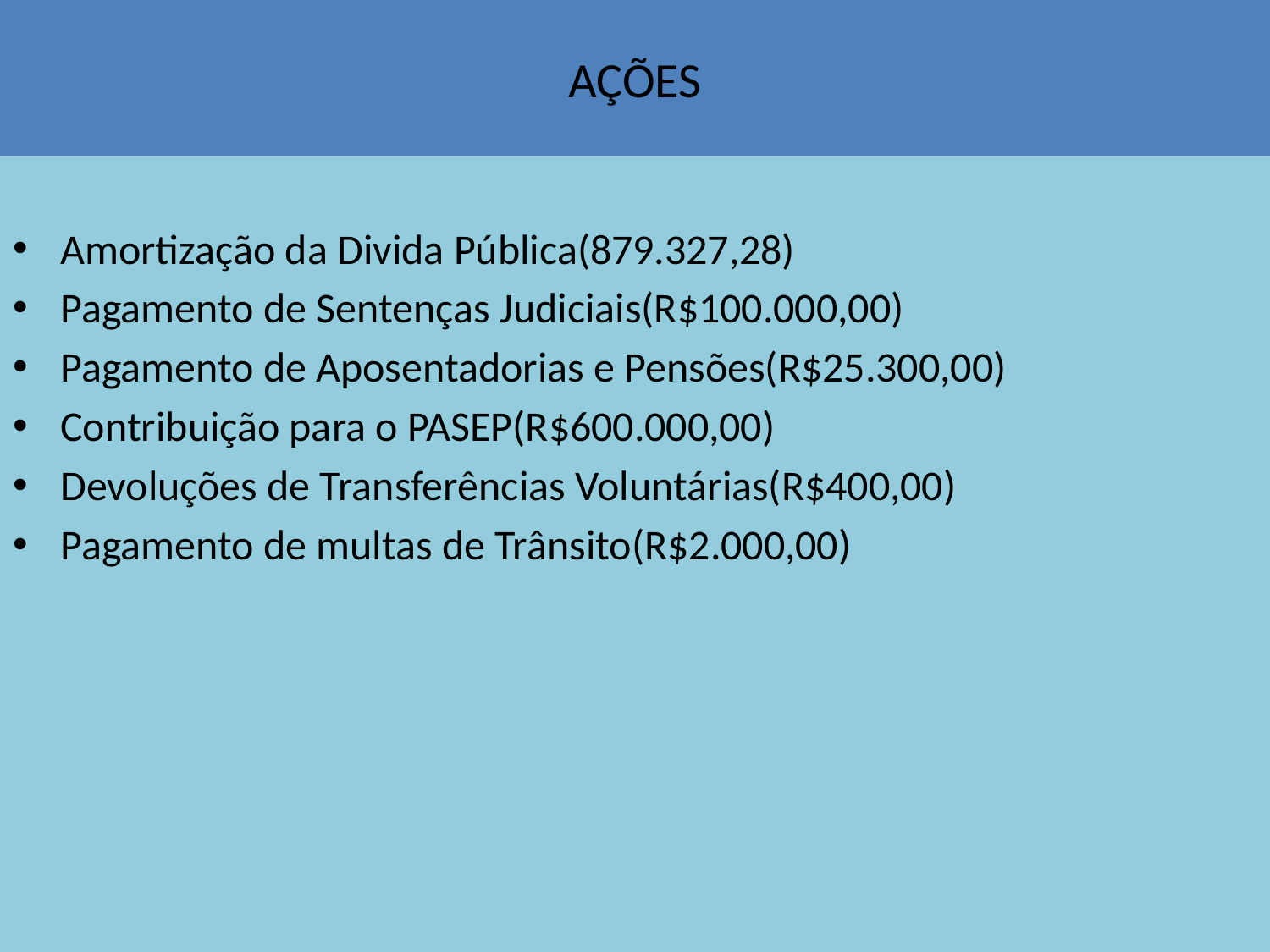

# AÇÕES

Amortização da Divida Pública(879.327,28)
Pagamento de Sentenças Judiciais(R$100.000,00)
Pagamento de Aposentadorias e Pensões(R$25.300,00)
Contribuição para o PASEP(R$600.000,00)
Devoluções de Transferências Voluntárias(R$400,00)
Pagamento de multas de Trânsito(R$2.000,00)